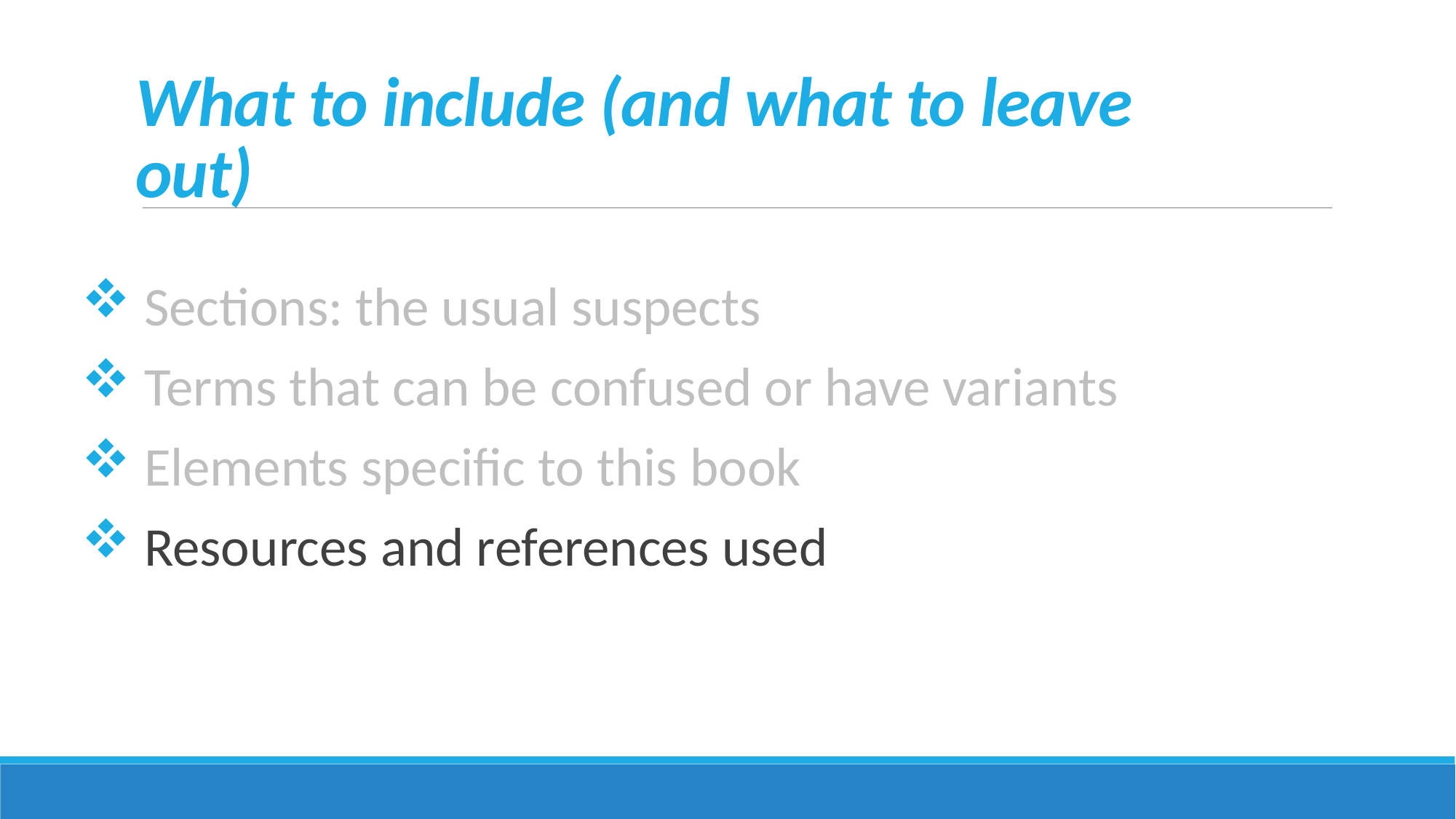

# What to include (and what to leave out)
 Sections: the usual suspects
 Terms that can be confused or have variants
 Elements specific to this book
 Resources and references used